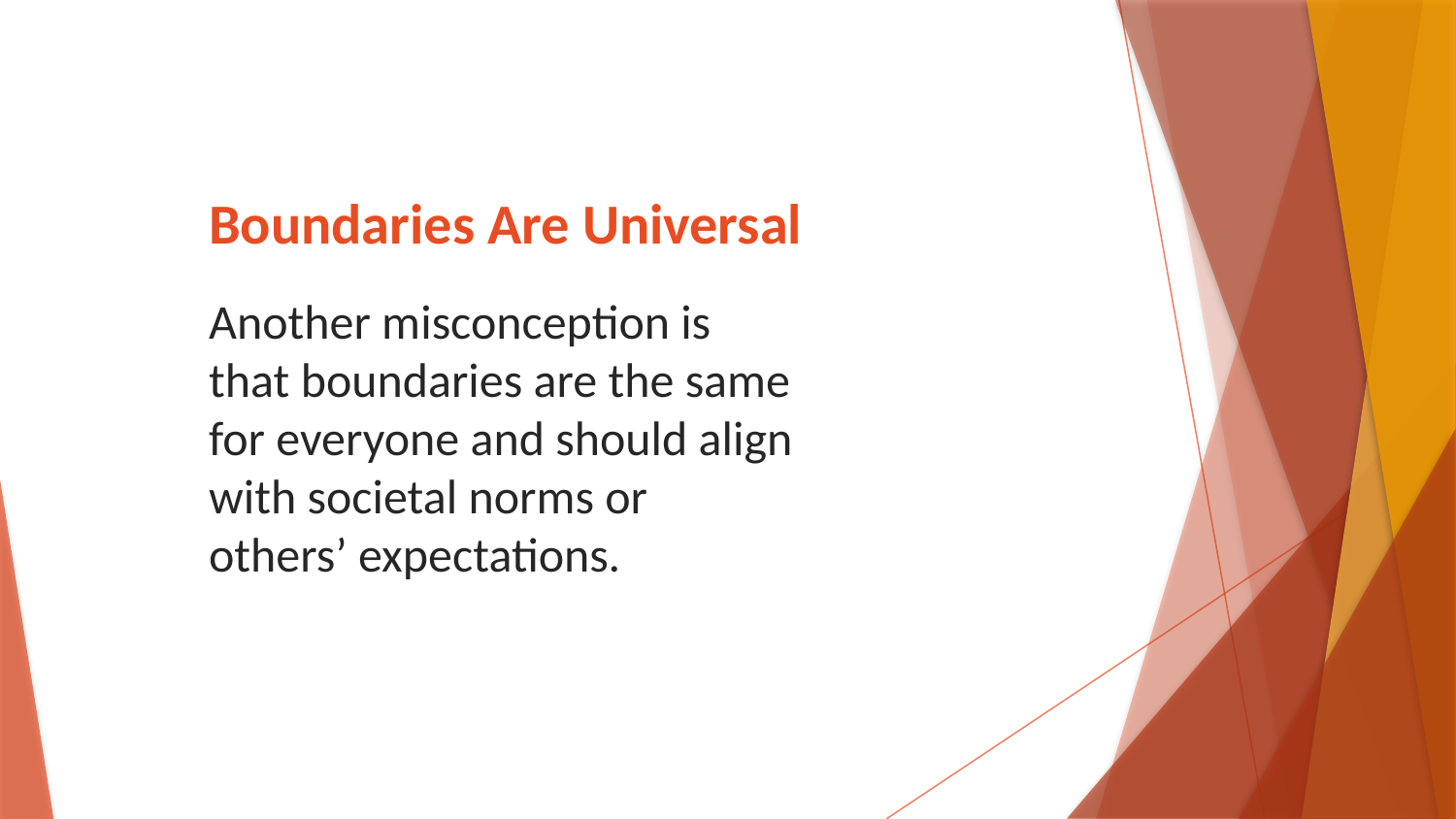

# Boundaries Are Universal
Another misconception is that boundaries are the same for everyone and should align with societal norms or others’ expectations.